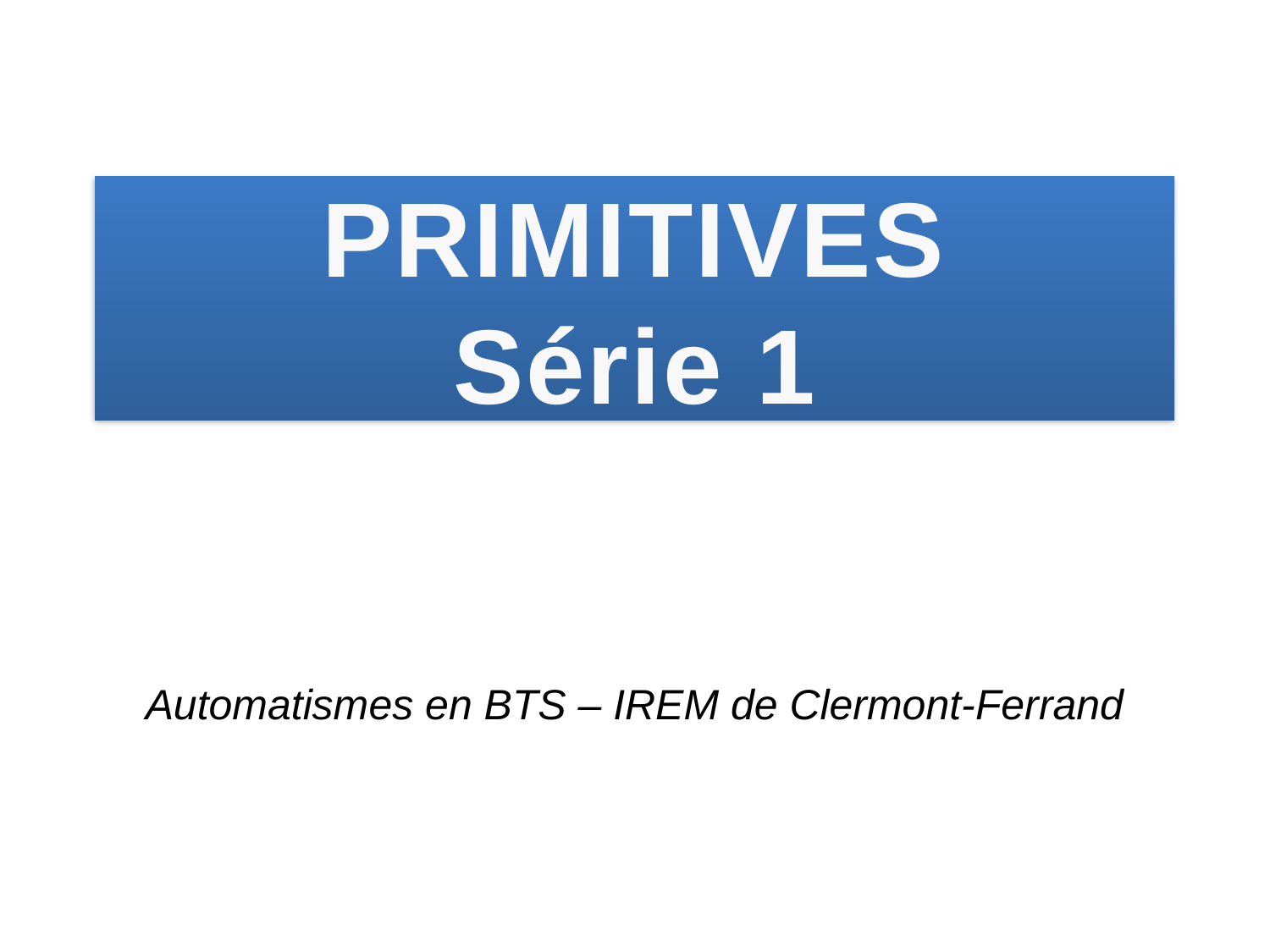

# PRIMITIVES Série 1
Automatismes en BTS – IREM de Clermont-Ferrand